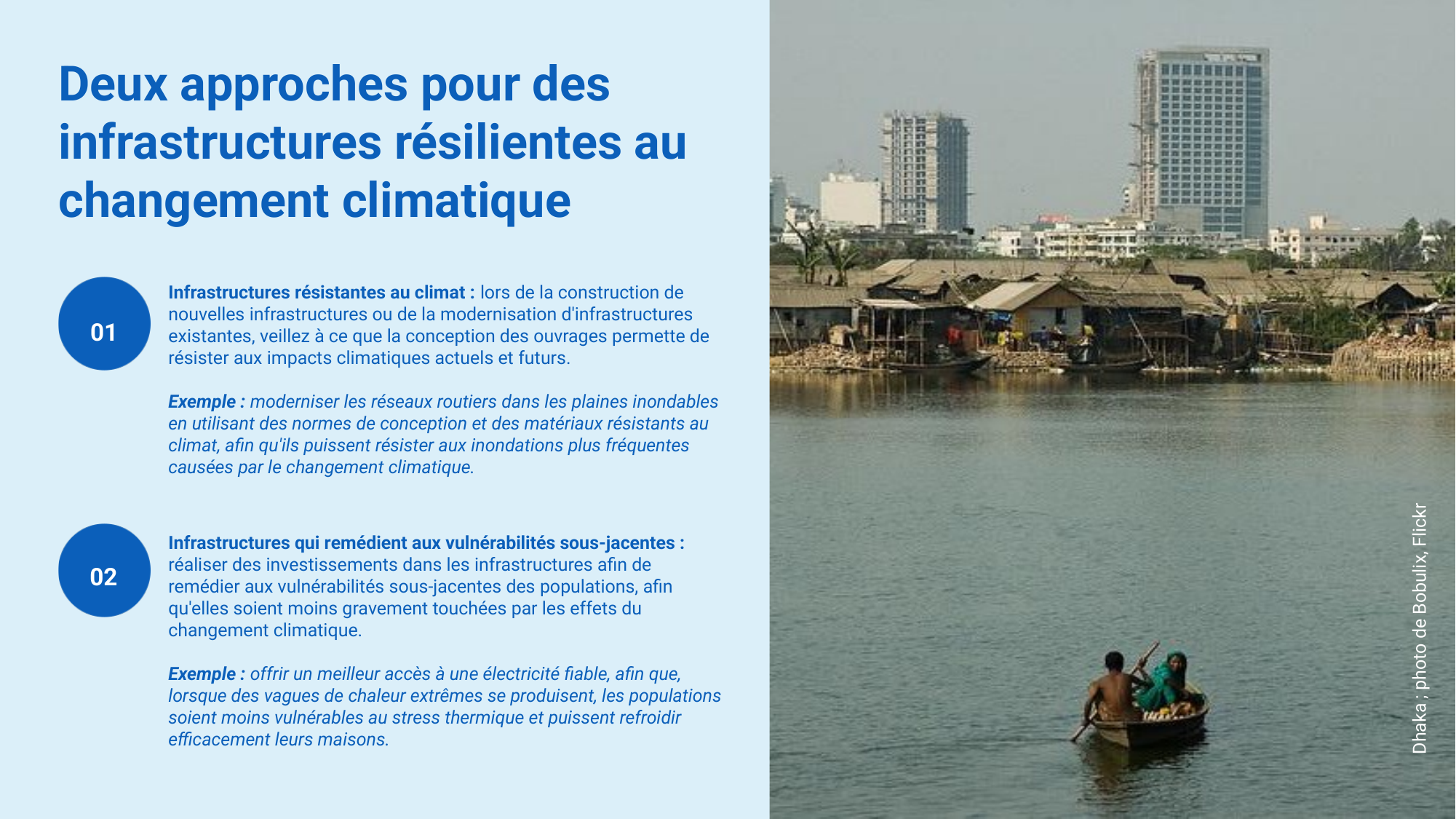

Deux approches pour des infrastructures résilientes au changement climatique

Infrastructures résistantes au climat : lors de la construction de nouvelles infrastructures ou de la modernisation d'infrastructures existantes, veillez à ce que la conception des ouvrages permette de résister aux impacts climatiques actuels et futurs.

Exemple : moderniser les réseaux routiers dans les plaines inondables en utilisant des normes de conception et des matériaux résistants au climat, afin qu'ils puissent résister aux inondations plus fréquentes causées par le changement climatique.
01
Dhaka ; photo de Bobulix, Flickr

Infrastructures qui remédient aux vulnérabilités sous-jacentes : réaliser des investissements dans les infrastructures afin de remédier aux vulnérabilités sous-jacentes des populations, afin qu'elles soient moins gravement touchées par les effets du changement climatique.

Exemple : offrir un meilleur accès à une électricité fiable, afin que, lorsque des vagues de chaleur extrêmes se produisent, les populations soient moins vulnérables au stress thermique et puissent refroidir efficacement leurs maisons.
02
26